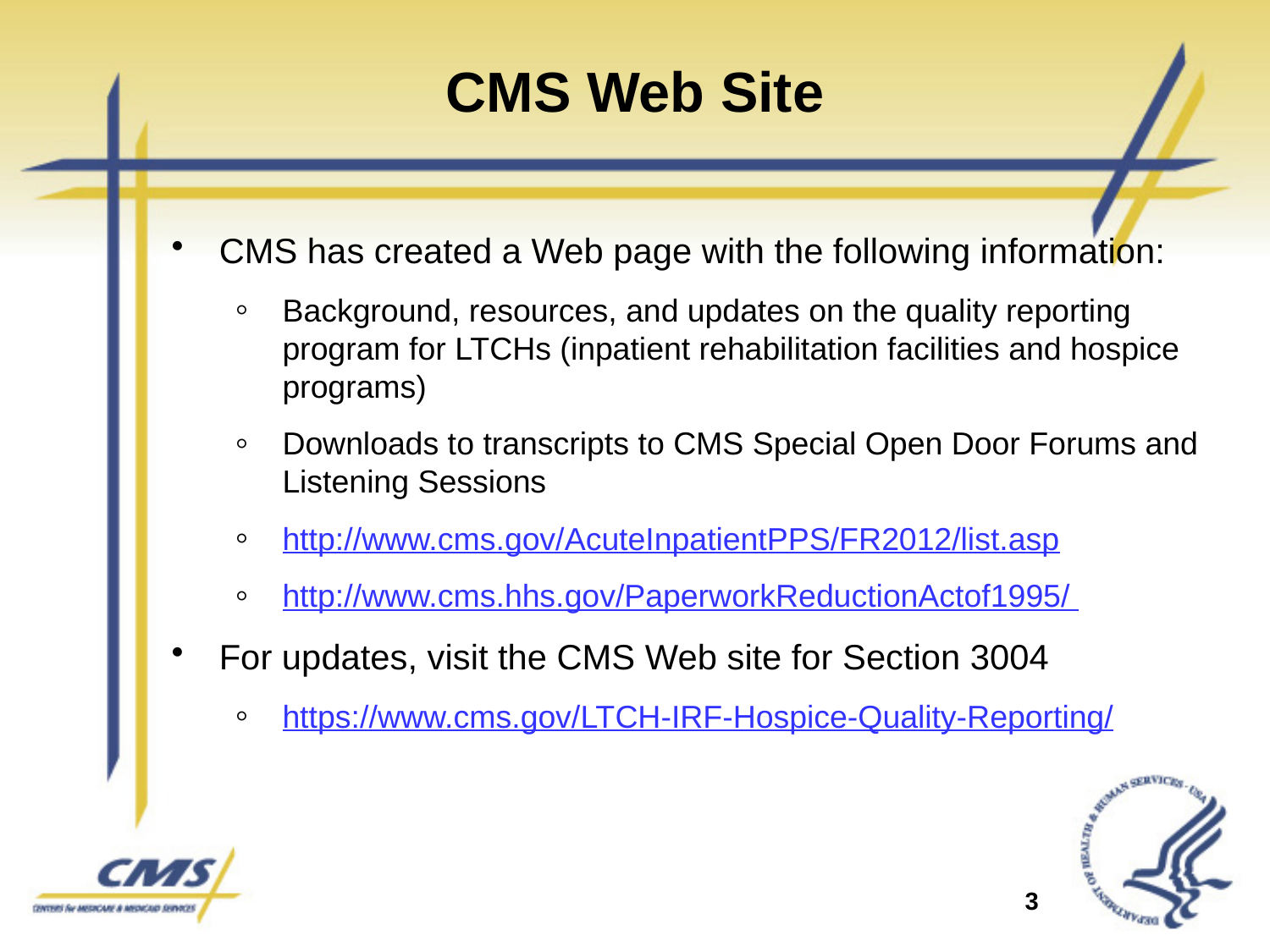

# CMS Web Site
CMS has created a Web page with the following information:
Background, resources, and updates on the quality reporting program for LTCHs (inpatient rehabilitation facilities and hospice programs)
Downloads to transcripts to CMS Special Open Door Forums and Listening Sessions
http://www.cms.gov/AcuteInpatientPPS/FR2012/list.asp
http://www.cms.hhs.gov/PaperworkReductionActof1995/
For updates, visit the CMS Web site for Section 3004
https://www.cms.gov/LTCH-IRF-Hospice-Quality-Reporting/